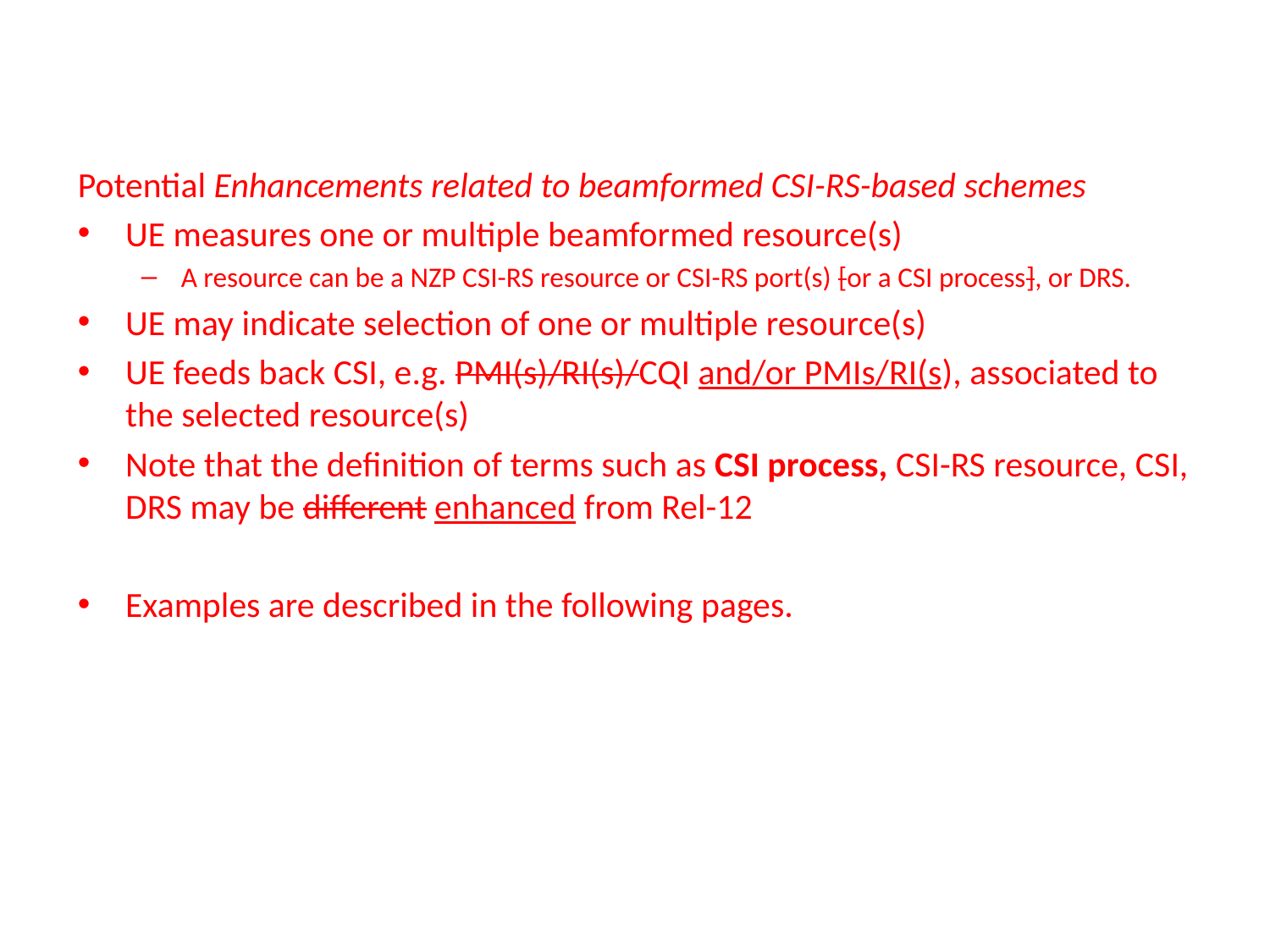

Potential Enhancements related to beamformed CSI-RS-based schemes
UE measures one or multiple beamformed resource(s)
A resource can be a NZP CSI-RS resource or CSI-RS port(s) [or a CSI process], or DRS.
UE may indicate selection of one or multiple resource(s)
UE feeds back CSI, e.g. PMI(s)/RI(s)/CQI and/or PMIs/RI(s), associated to the selected resource(s)
Note that the definition of terms such as CSI process, CSI-RS resource, CSI, DRS may be different enhanced from Rel-12

Examples are described in the following pages.